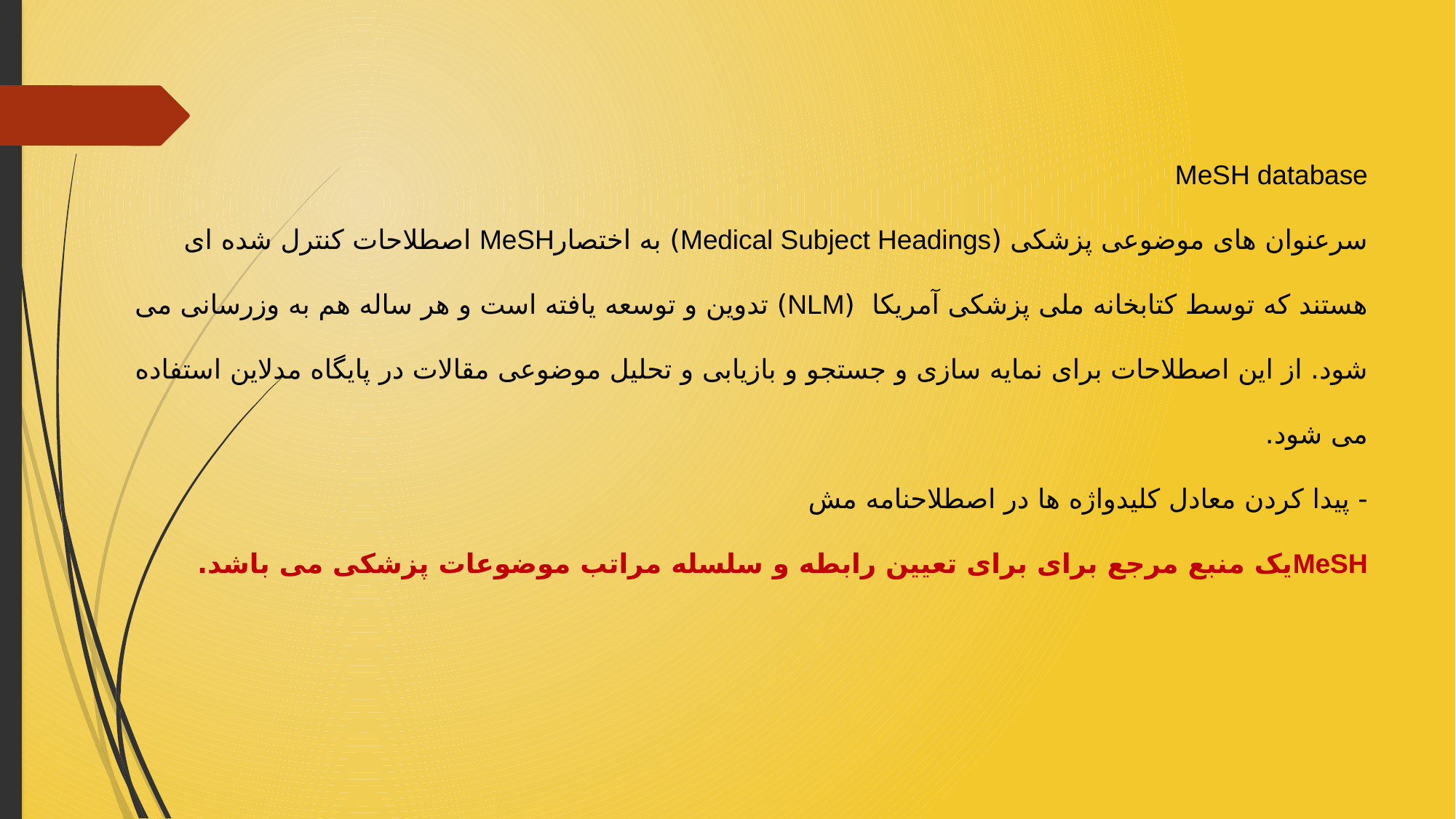

# MeSH database سرعنوان های موضوعی پزشکی (Medical Subject Headings) به اختصارMeSH اصطلاحات کنترل شده ای هستند که توسط کتابخانه ملی پزشکی آمریکا  (NLM) تدوین و توسعه یافته است و هر ساله هم به وزرسانی می شود. از این اصطلاحات برای نمایه سازی و جستجو و بازیابی و تحلیل موضوعی مقالات در پایگاه مدلاین استفاده می شود. - پیدا کردن معادل کلیدواژه ها در اصطلاحنامه مش MeSHیک منبع مرجع برای برای تعیین رابطه و سلسله مراتب موضوعات پزشکی می باشد.